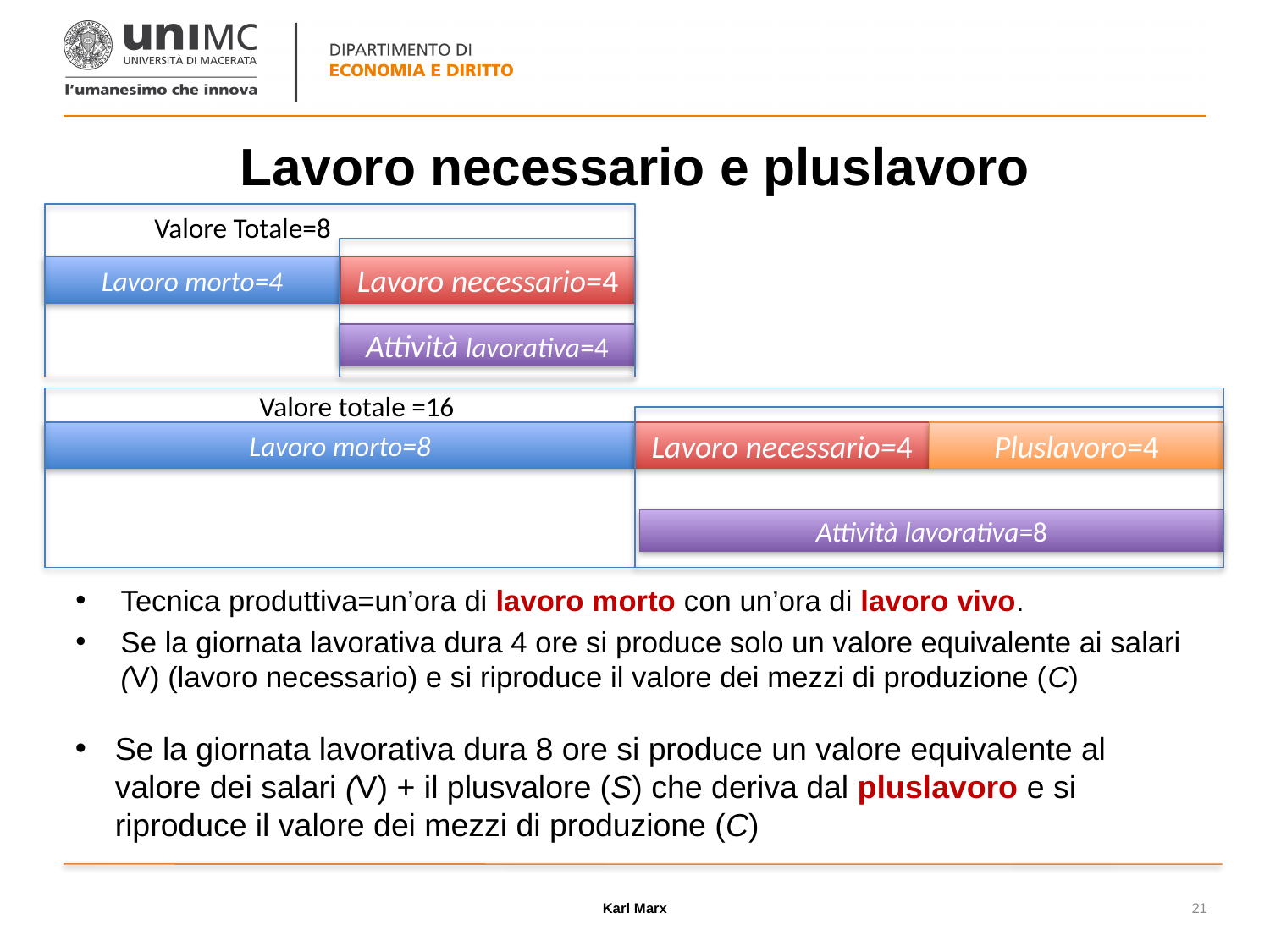

# Lavoro necessario e pluslavoro

Valore Totale=8

Lavoro morto=4
Lavoro necessario=4
Attività lavorativa=4
Valore totale =16

Pluslavoro=4
Lavoro morto=8
Lavoro necessario=4
Attività lavorativa=8
Tecnica produttiva=un’ora di lavoro morto con un’ora di lavoro vivo.
Se la giornata lavorativa dura 4 ore si produce solo un valore equivalente ai salari (V) (lavoro necessario) e si riproduce il valore dei mezzi di produzione (C)
Se la giornata lavorativa dura 8 ore si produce un valore equivalente al valore dei salari (V) + il plusvalore (S) che deriva dal pluslavoro e si riproduce il valore dei mezzi di produzione (C)
Karl Marx
21